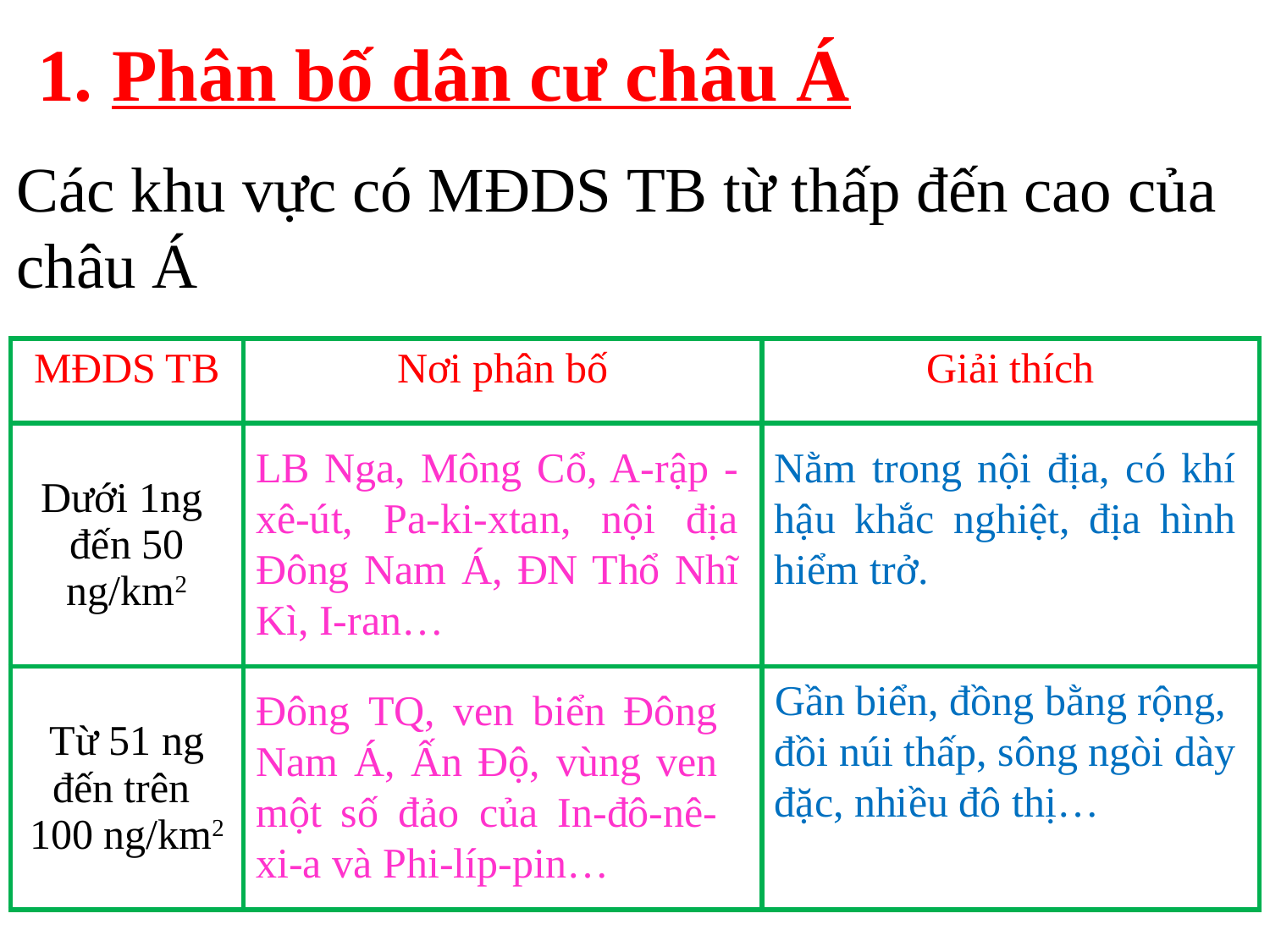

1. Phân bố dân cư châu Á
Các khu vực có MĐDS TB từ thấp đến cao của  châu Á
| MĐDS TB | Nơi phân bố | Giải thích |
| --- | --- | --- |
| Dưới 1ng đến 50 ng/km2 |  |  |
| Từ 51 ng đến trên 100 ng/km2 |  |  |
LB Nga, Mông Cổ, A-rập -xê-út, Pa-ki-xtan, nội địa Đông Nam Á, ĐN Thổ Nhĩ Kì, I-ran…
Nằm trong nội địa, có khí hậu khắc nghiệt, địa hình hiểm trở.
Gần biển, đồng bằng rộng, đồi núi thấp, sông ngòi dày đặc, nhiều đô thị…
Đông TQ, ven biển Đông Nam Á, Ấn Độ, vùng ven một số đảo của In-đô-nê-xi-a và Phi-líp-pin…